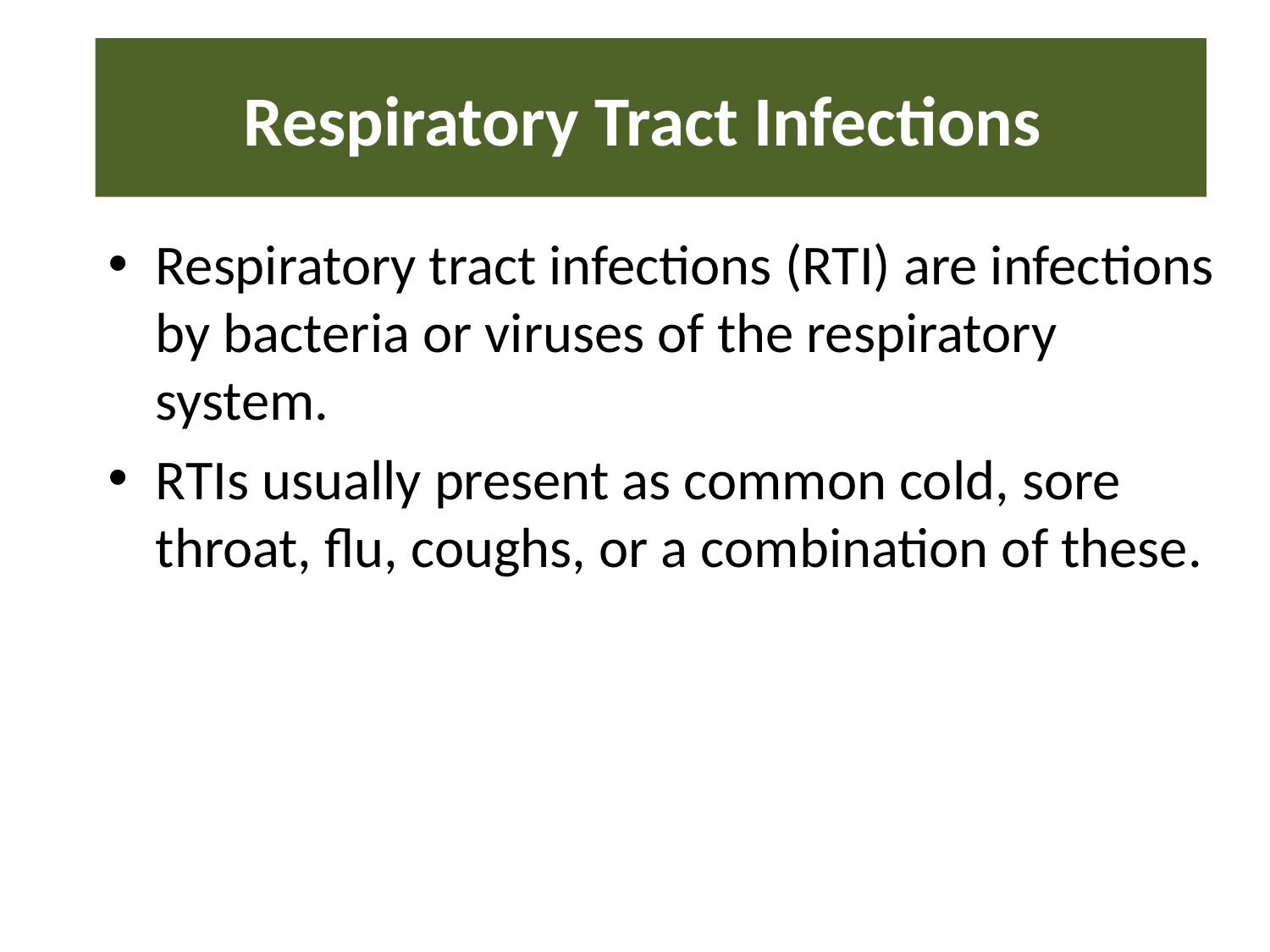

Respiratory Tract Infections
Respiratory tract infections (RTI) are infections by bacteria or viruses of the respiratory system.
RTIs usually present as common cold, sore throat, flu, coughs, or a combination of these.